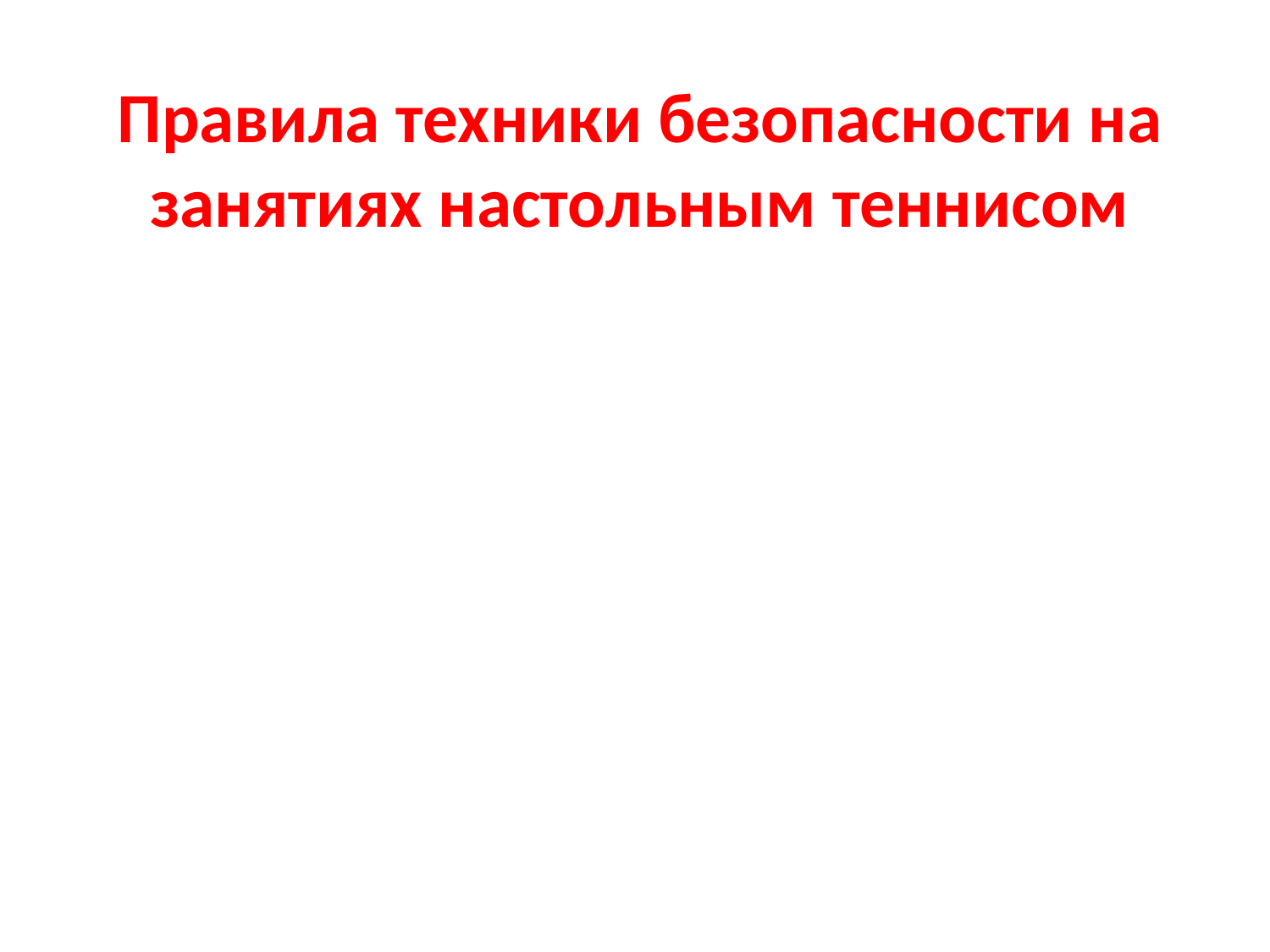

#
Правила техники безопасности на занятиях настольным теннисом